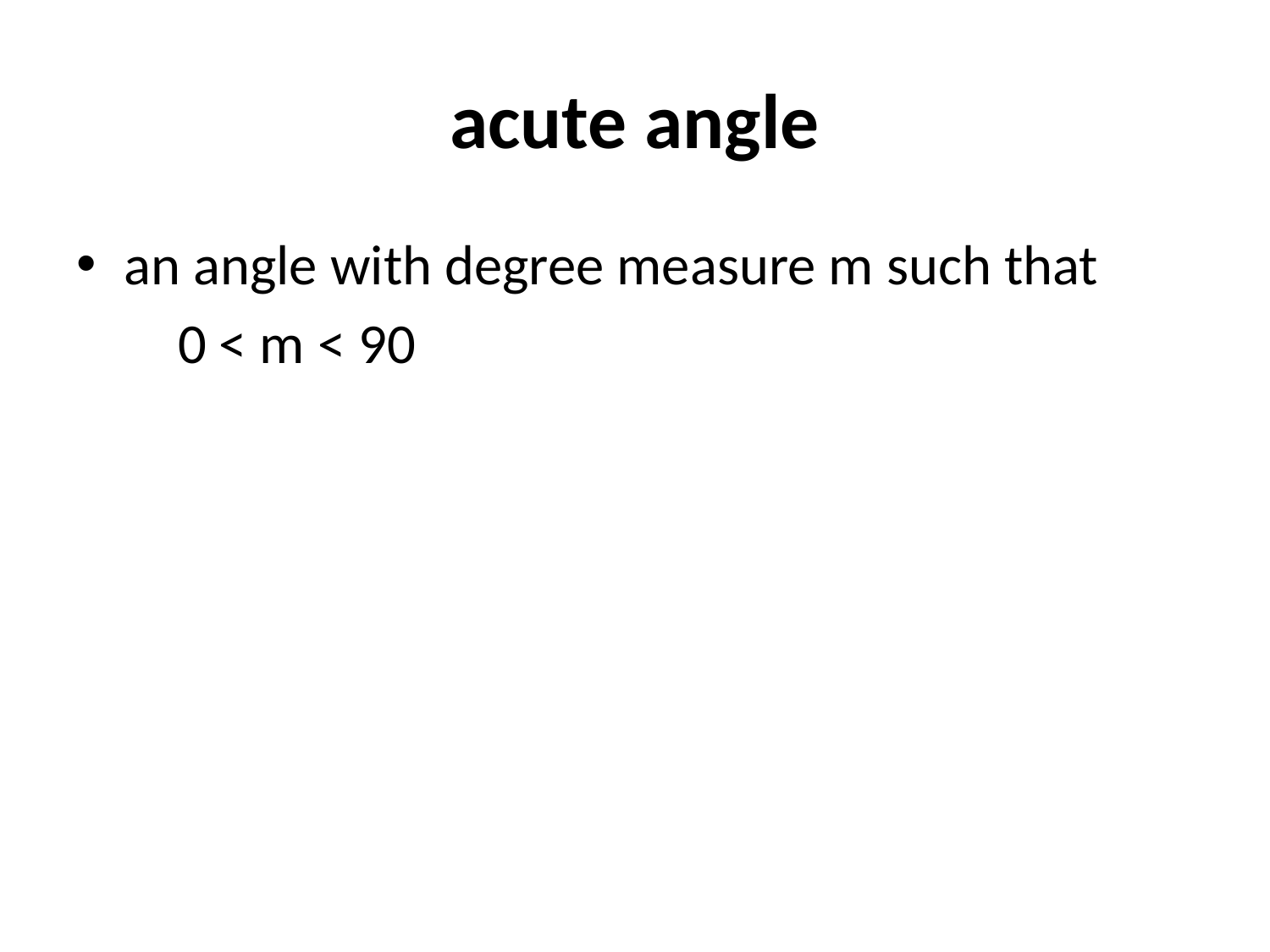

# acute angle
an angle with degree measure m such that
        0 < m < 90